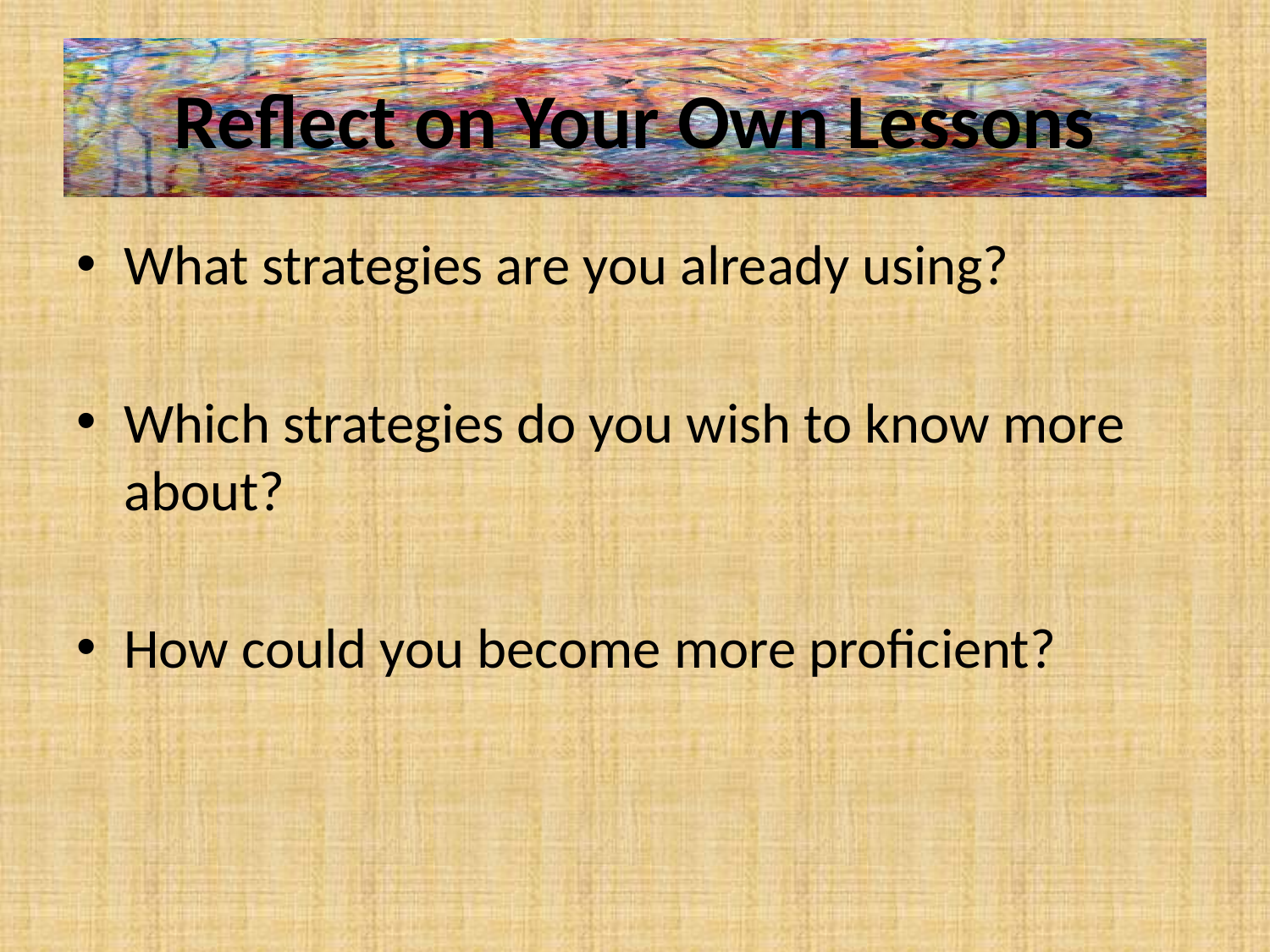

# Reflect on Your Own Lessons
What strategies are you already using?

Which strategies do you wish to know more about?

How could you become more proficient?